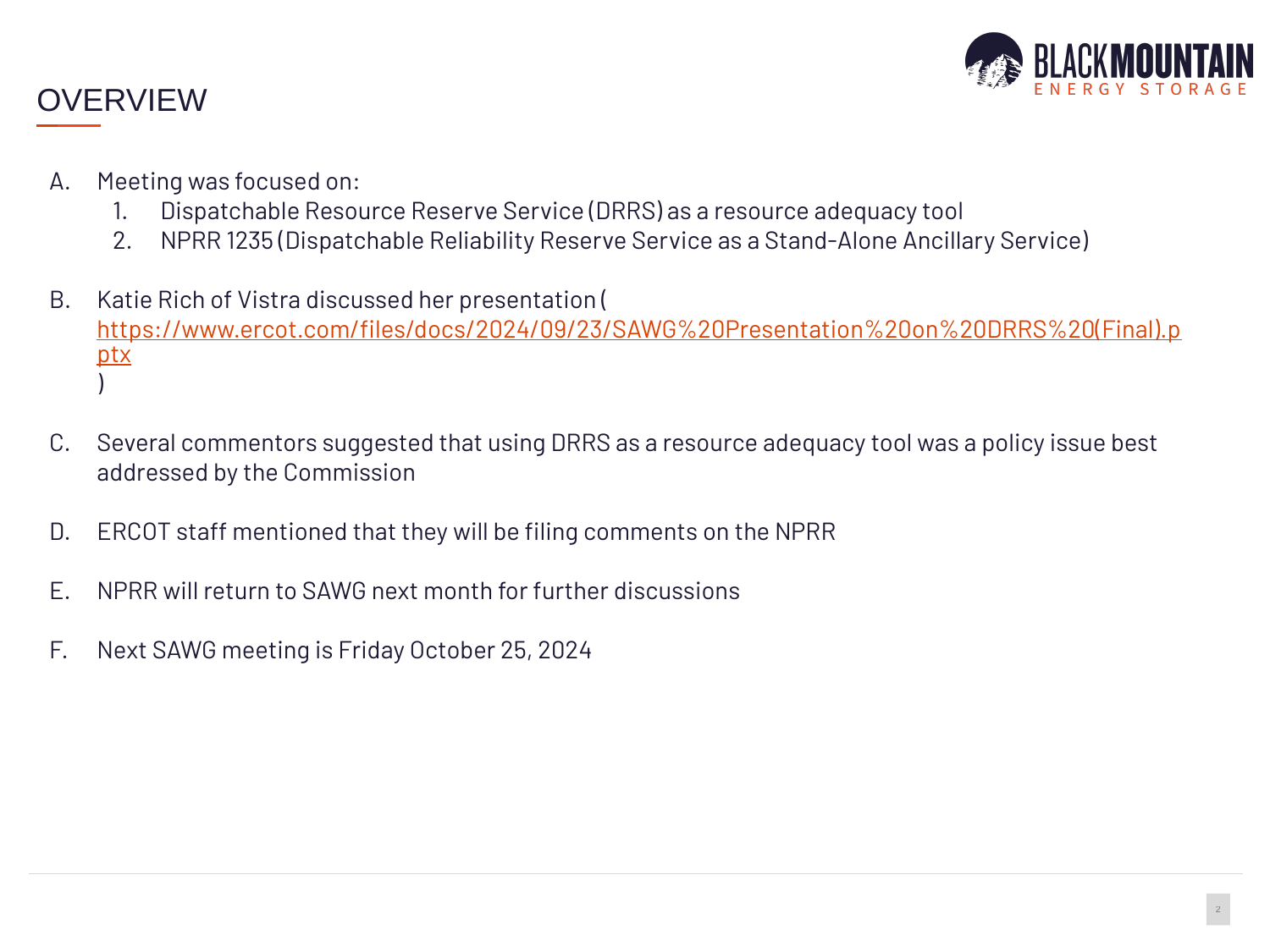

OVERVIEW
Meeting was focused on:
Dispatchable Resource Reserve Service (DRRS) as a resource adequacy tool
NPRR 1235 (Dispatchable Reliability Reserve Service as a Stand-Alone Ancillary Service)

Katie Rich of Vistra discussed her presentation (https://www.ercot.com/files/docs/2024/09/23/SAWG%20Presentation%20on%20DRRS%20(Final).pptx)

Several commentors suggested that using DRRS as a resource adequacy tool was a policy issue best addressed by the Commission

ERCOT staff mentioned that they will be filing comments on the NPRR

NPRR will return to SAWG next month for further discussions

Next SAWG meeting is Friday October 25, 2024